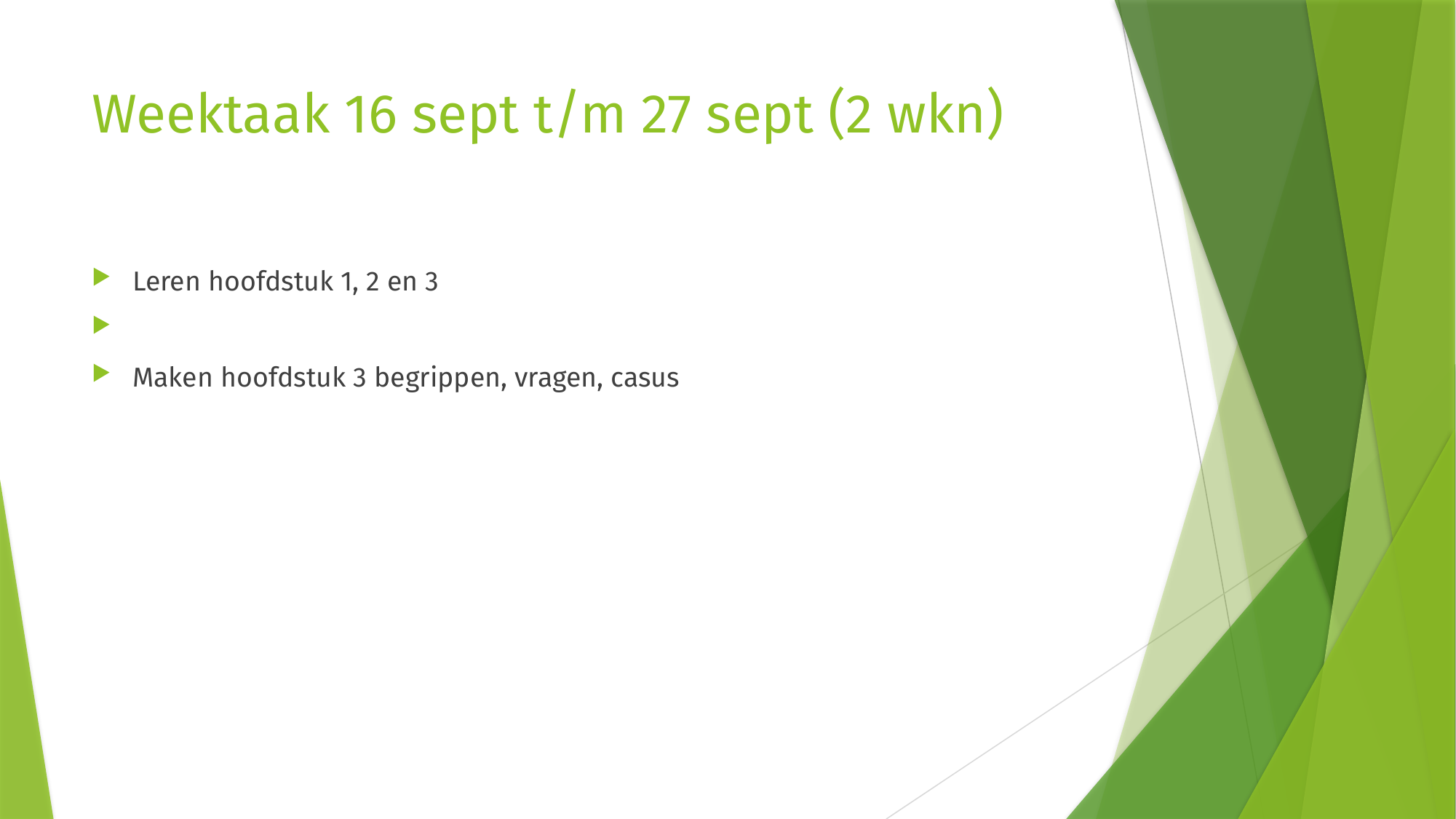

# Weektaak 16 sept t/m 27 sept (2 wkn)
Leren hoofdstuk 1, 2 en 3

Maken hoofdstuk 3 begrippen, vragen, casus